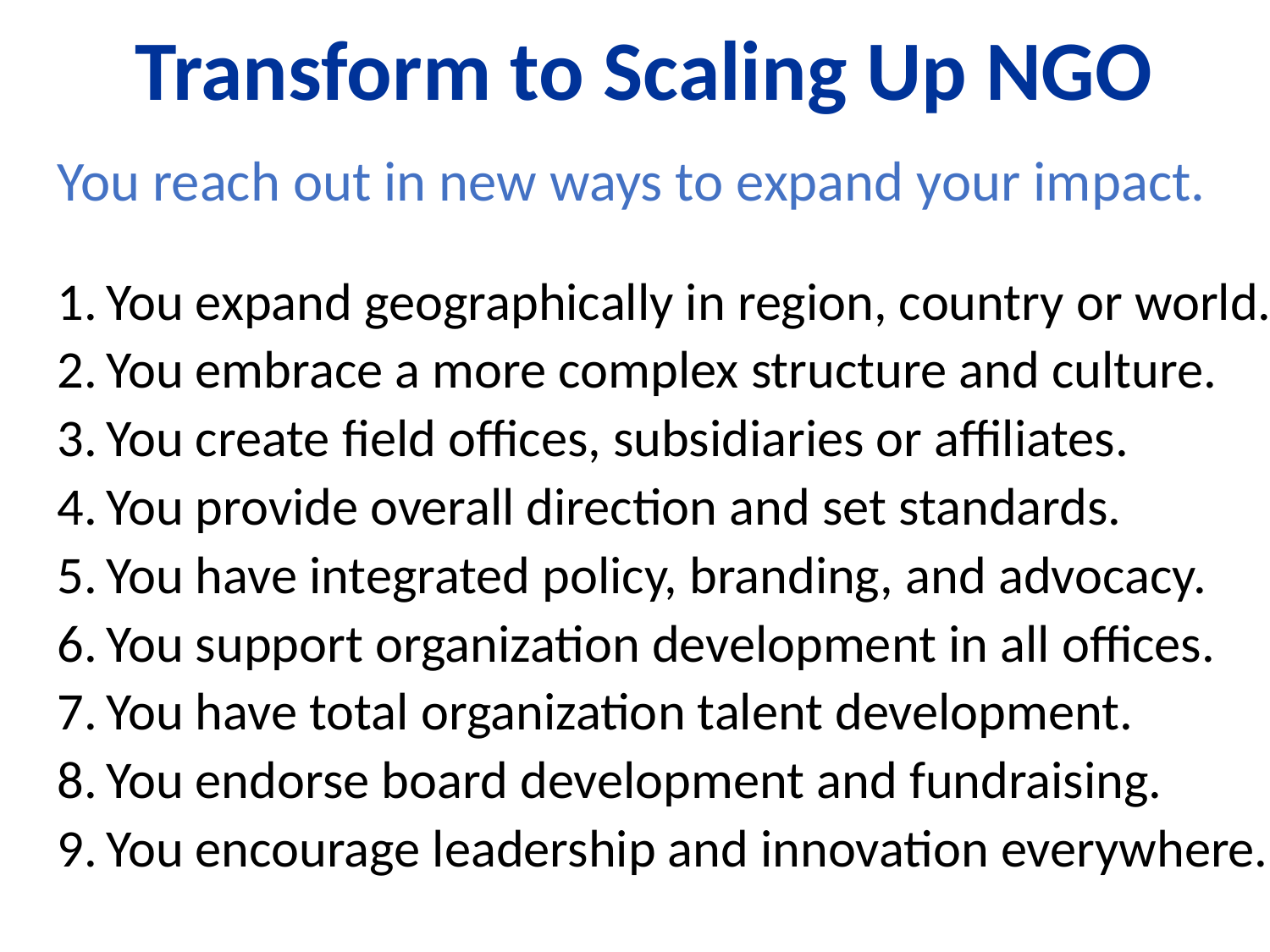

# Transform to Scaling Up NGO
You reach out in new ways to expand your impact.

You expand geographically in region, country or world.
You embrace a more complex structure and culture.
You create field offices, subsidiaries or affiliates.
You provide overall direction and set standards.
You have integrated policy, branding, and advocacy.
You support organization development in all offices.
You have total organization talent development.
You endorse board development and fundraising.
You encourage leadership and innovation everywhere.